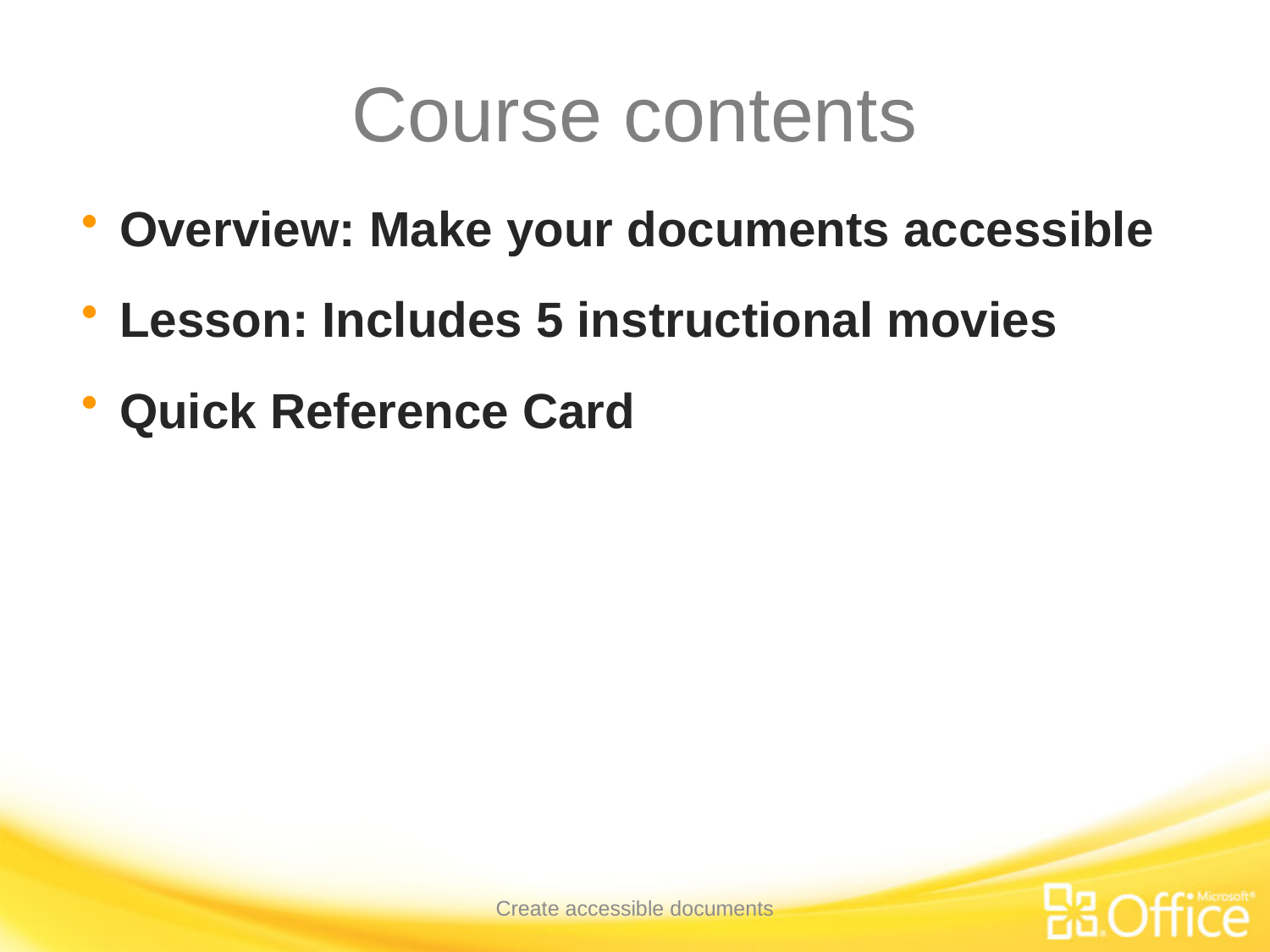

# Course contents
Overview: Make your documents accessible
Lesson: Includes 5 instructional movies
Quick Reference Card

Create accessible documents